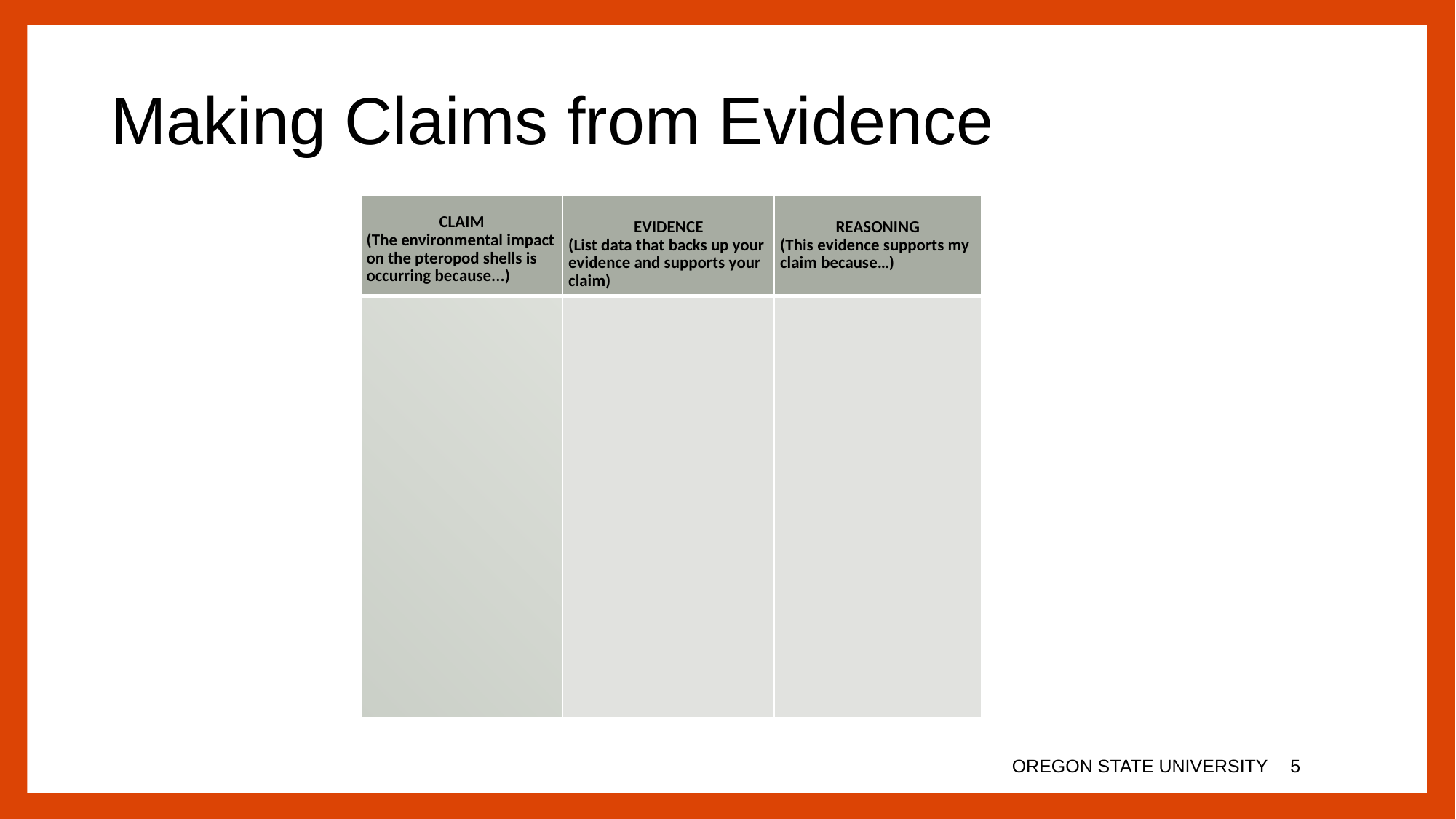

# Making Claims from Evidence

| CLAIM (The environmental impact on the pteropod shells is occurring because...) | EVIDENCE (List data that backs up your evidence and supports your claim) | REASONING (This evidence supports my claim because…) |
| --- | --- | --- |
|  |  |  |
OREGON STATE UNIVERSITY
5